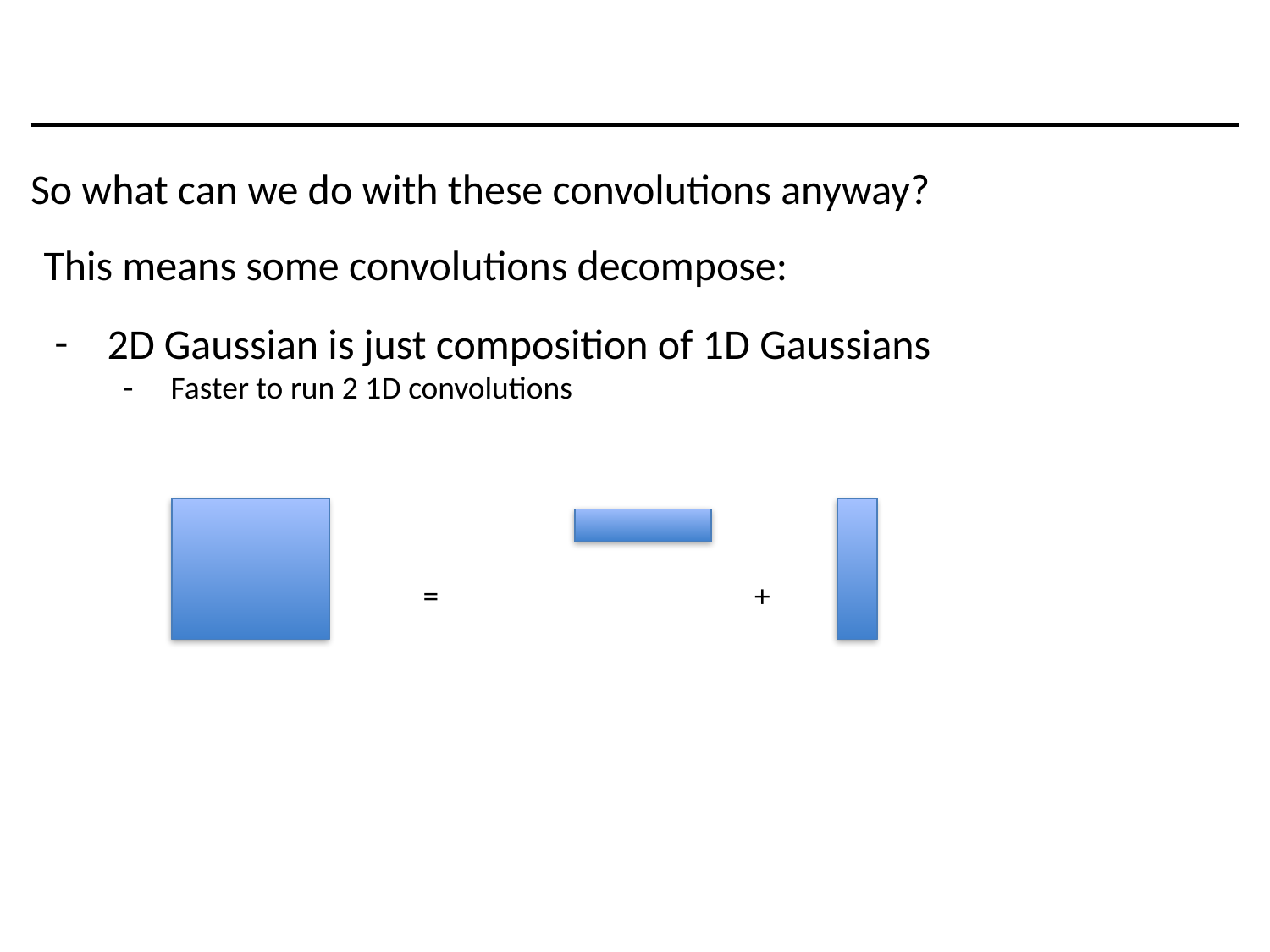

# So what can we do with these convolutions anyway?
This means some convolutions decompose:
2D Gaussian is just composition of 1D Gaussians
Faster to run 2 1D convolutions

=                                            +